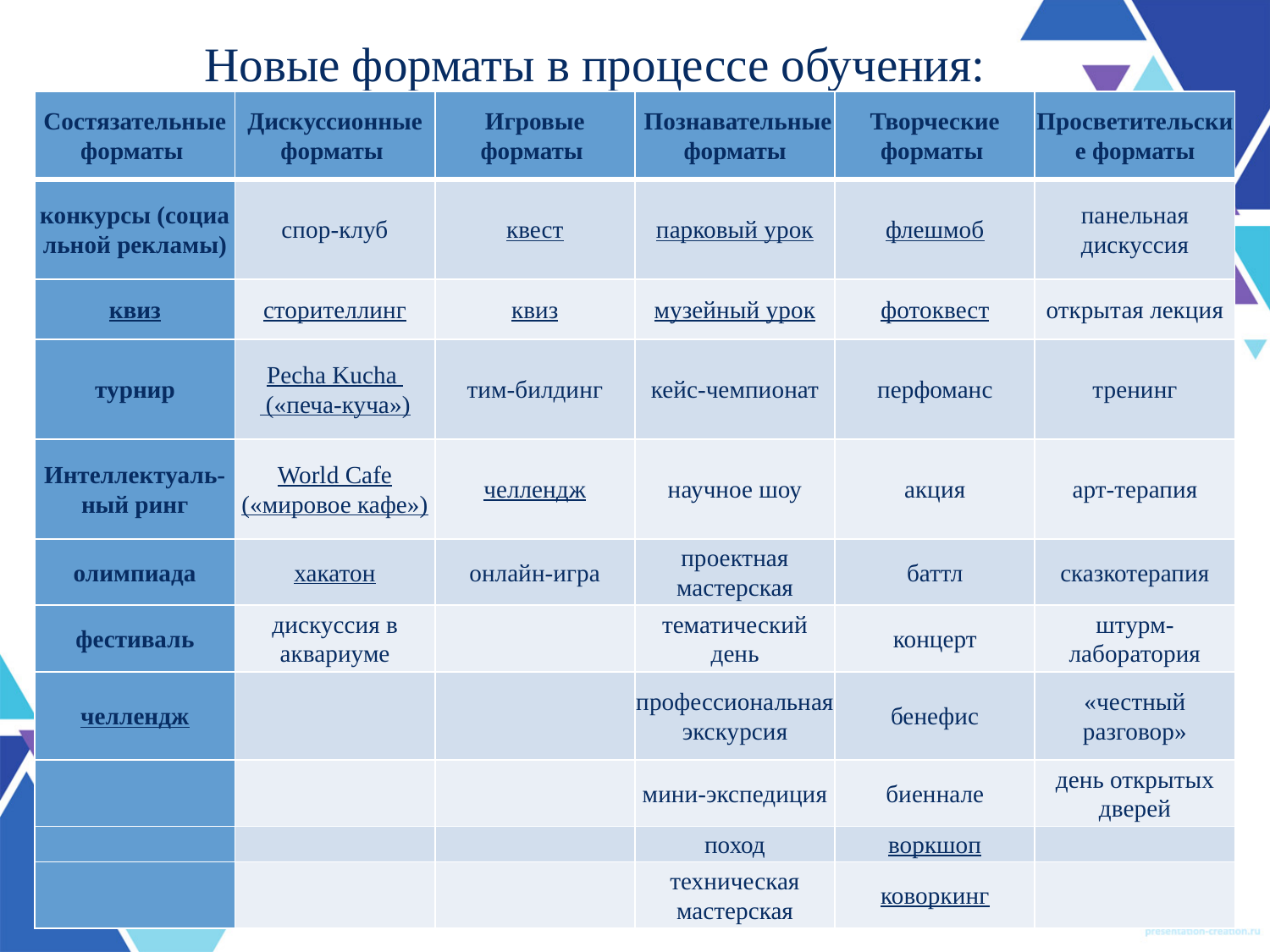

# Новые форматы в процессе обучения:
| Состязательные форматы | Дискуссионные форматы | Игровые форматы | Познавательные форматы | Творческие форматы | Просветительские форматы |
| --- | --- | --- | --- | --- | --- |
| конкурсы (социальной рекламы) | спор-клуб | квест | парковый урок | флешмоб | панельная дискуссия |
| квиз | сторителлинг | квиз | музейный урок | фотоквест | открытая лекция |
| турнир | Pecha Kucha   («печа-куча») | тим-билдинг | кейс-чемпионат | перфоманс | тренинг |
| Интеллектуаль- ный ринг | World Cafe («мировое кафе») | челлендж | научное шоу | акция | арт-терапия |
| олимпиада | хакатон | онлайн-игра | проектная мастерская | баттл | сказкотерапия |
| фестиваль | дискуссия в аквариуме |  | тематический день | концерт | штурм-лаборатория |
| челлендж |  |  | профессиональная экскурсия | бенефис | «честный разговор» |
|  |  |  | мини-экспедиция | биеннале | день открытых дверей |
|  |  |  | поход | воркшоп |  |
|  |  |  | техническая мастерская | коворкинг |  |